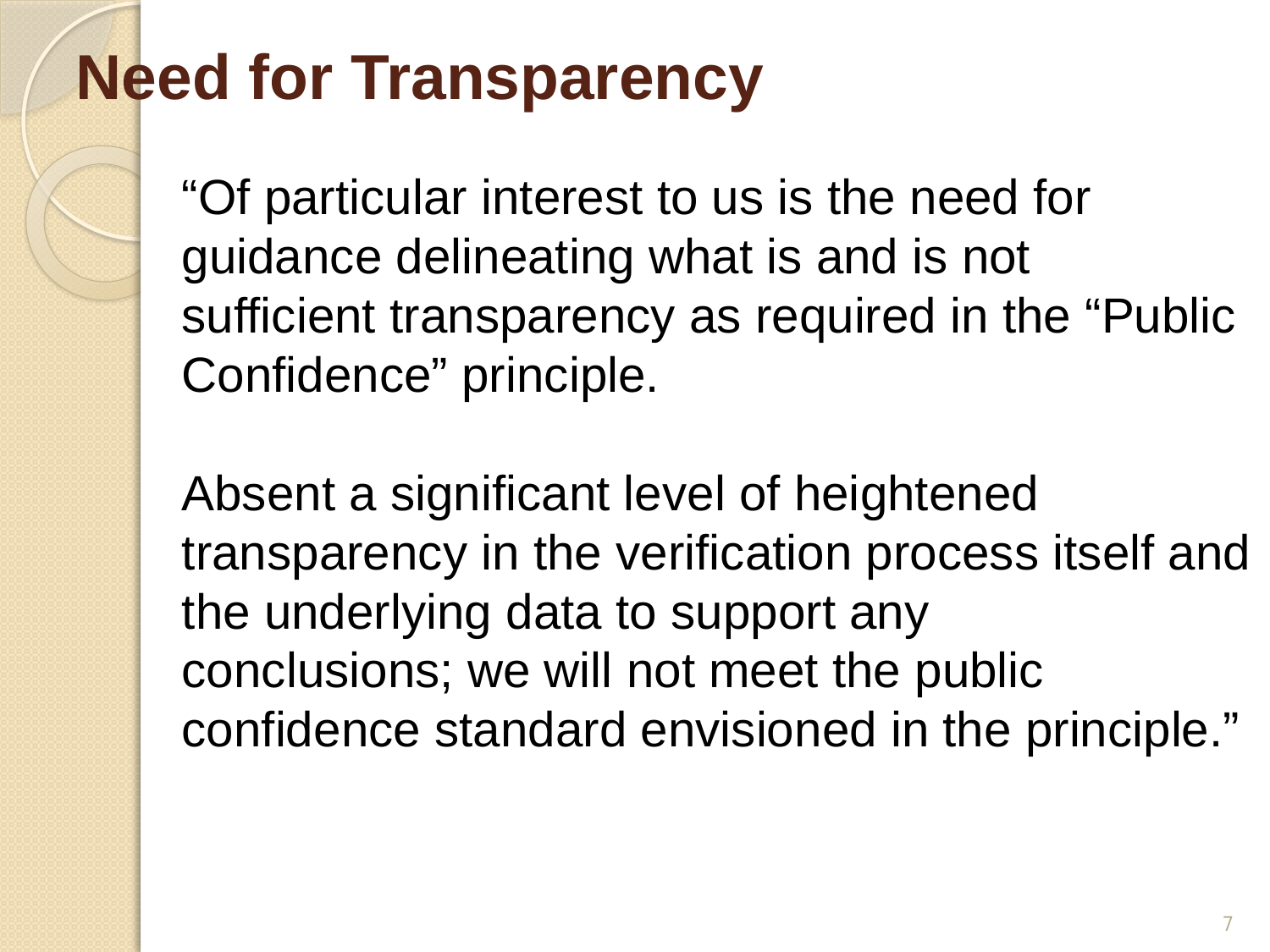

# Need for Transparency
“Of particular interest to us is the need for guidance delineating what is and is not
sufficient transparency as required in the “Public Confidence” principle.

Absent a significant level of heightened transparency in the verification process itself and the underlying data to support any
conclusions; we will not meet the public confidence standard envisioned in the principle.”
7